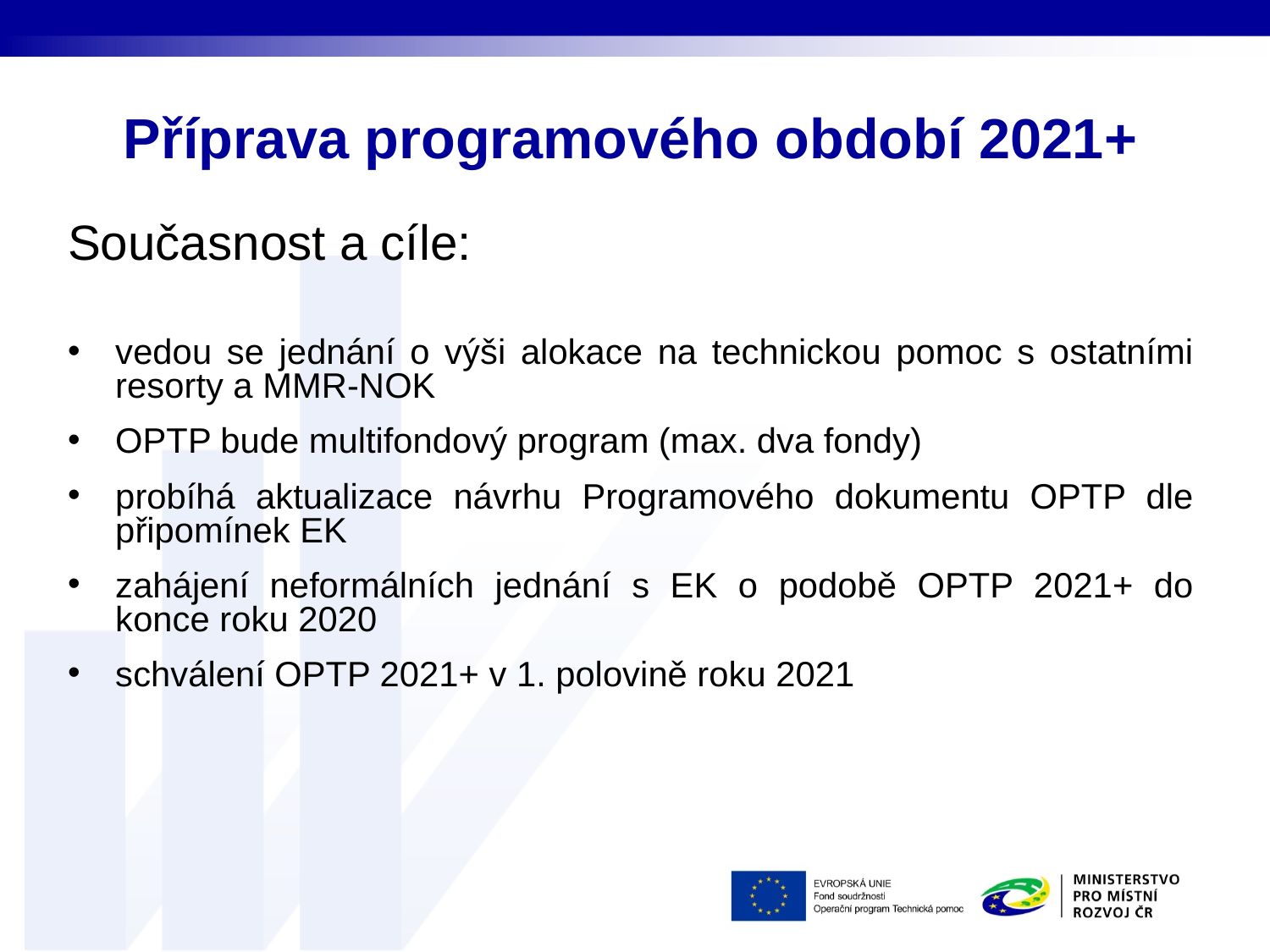

# Příprava programového období 2021+
Současnost a cíle:

vedou se jednání o výši alokace na technickou pomoc s ostatními resorty a MMR-NOK
OPTP bude multifondový program (max. dva fondy)
probíhá aktualizace návrhu Programového dokumentu OPTP dle připomínek EK
zahájení neformálních jednání s EK o podobě OPTP 2021+ do konce roku 2020
schválení OPTP 2021+ v 1. polovině roku 2021